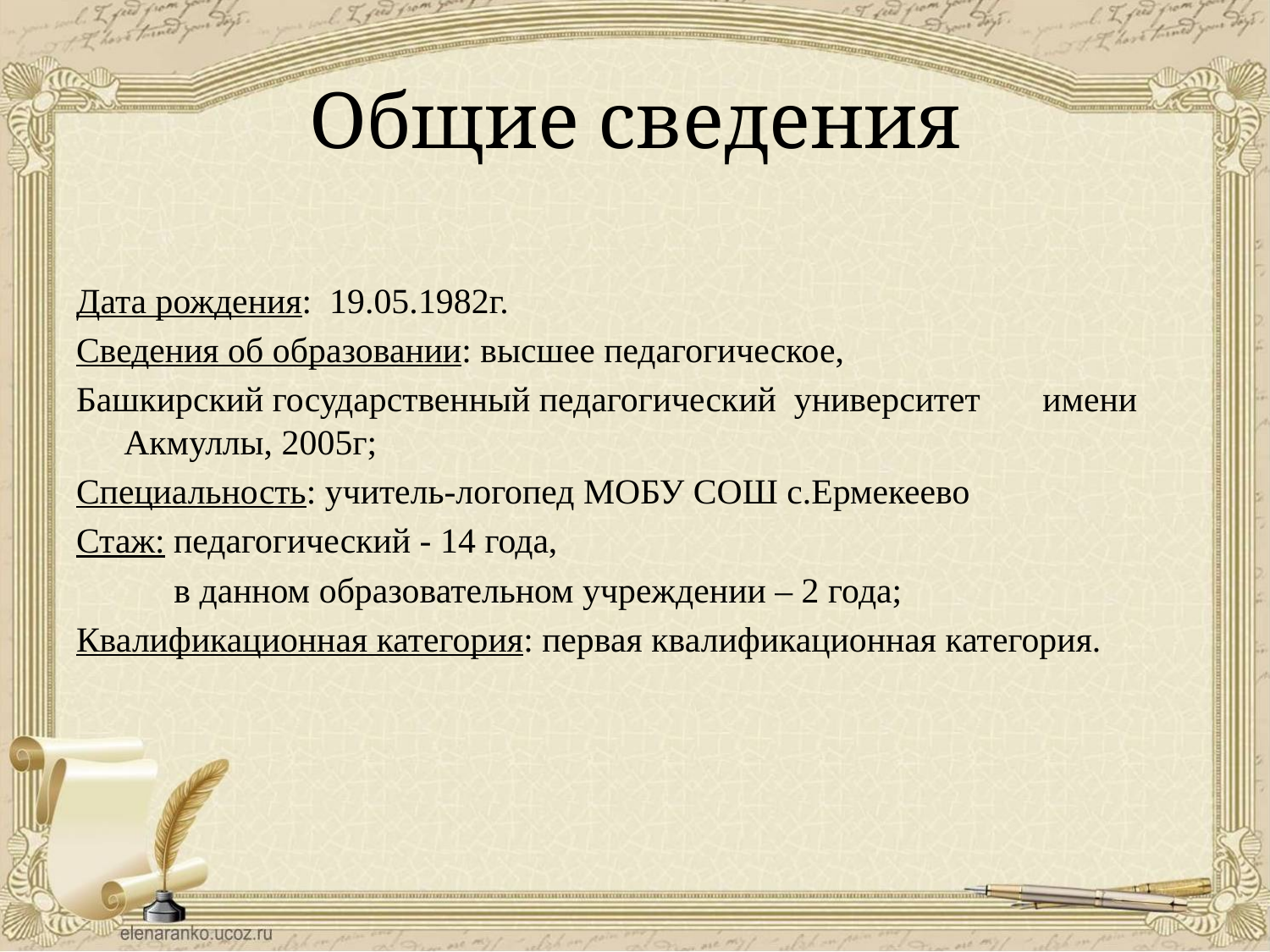

# Общие сведения

Дата рождения:  19.05.1982г.
Сведения об образовании: высшее педагогическое,
Башкирский государственный педагогический  университет       имени Акмуллы, 2005г;
Специальность: учитель-логопед МОБУ СОШ с.Ермекеево
Стаж: педагогический - 14 года,
           в данном образовательном учреждении – 2 года;
Квалификационная категория: первая квалификационная категория.